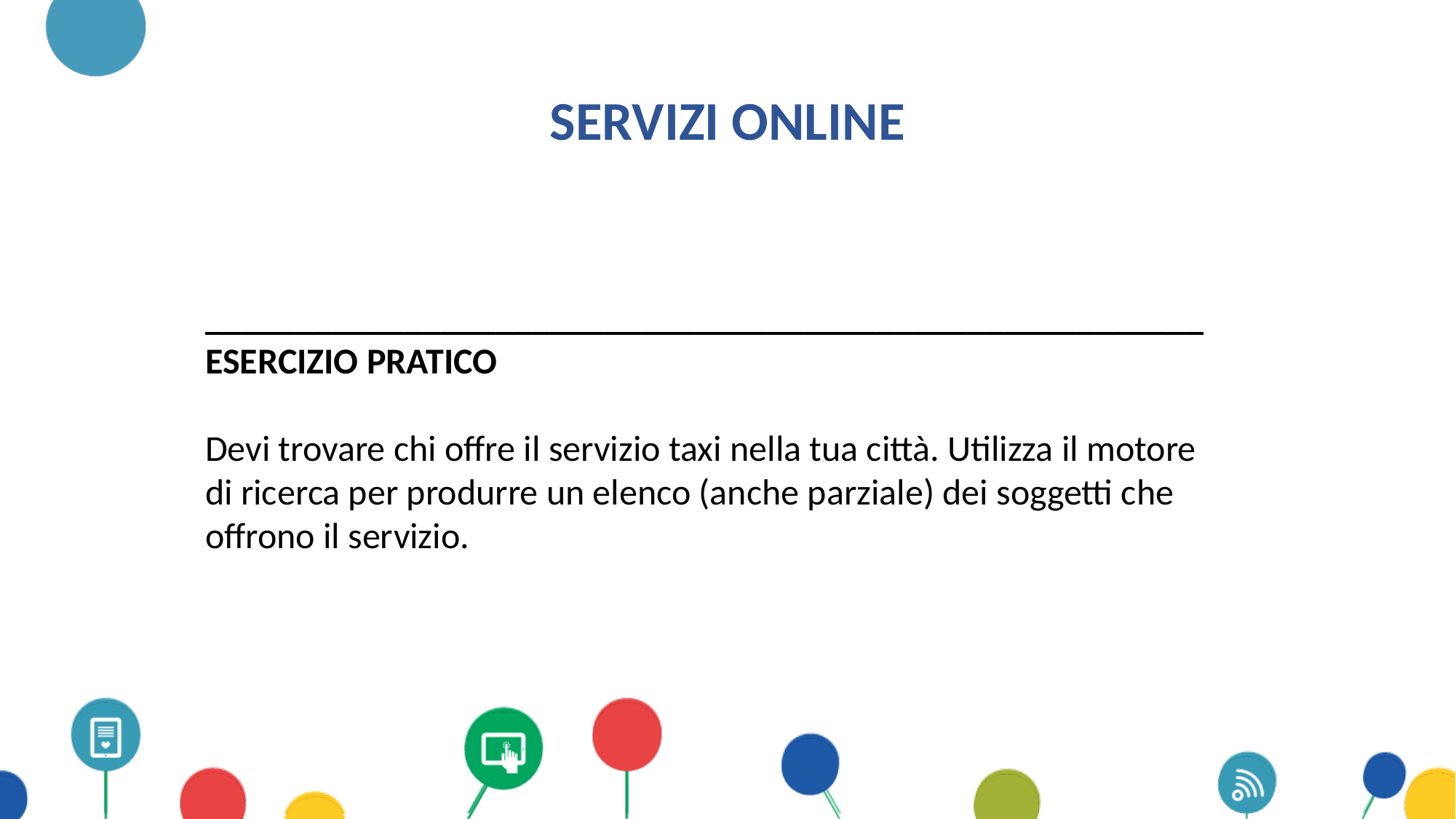

# Servizi online
_______________________________________________________
ESERCIZIO PRATICO

Devi trovare chi offre il servizio taxi nella tua città. Utilizza il motore di ricerca per produrre un elenco (anche parziale) dei soggetti che offrono il servizio.